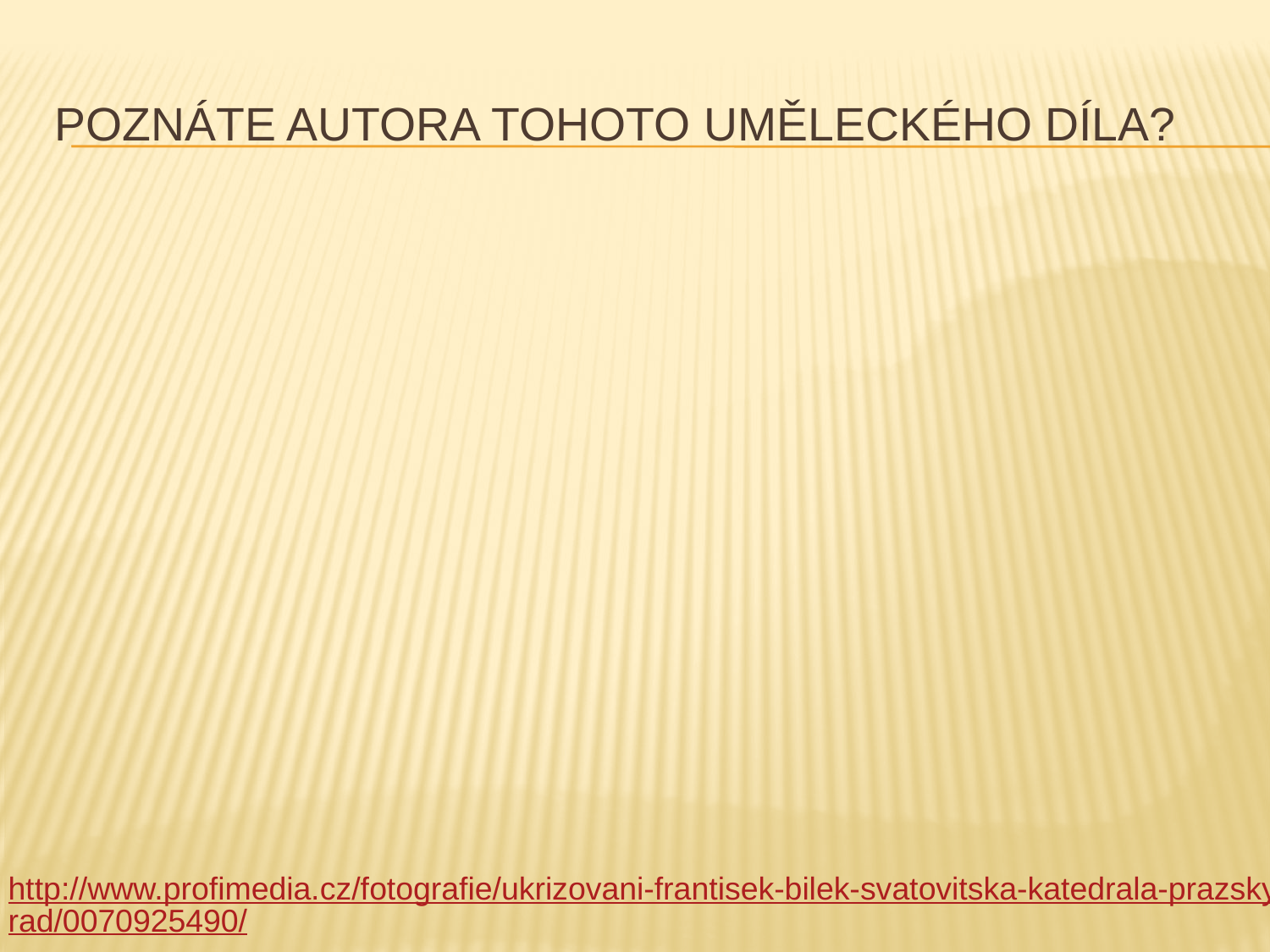

# Poznáte autora tohoto uměleckého díla?

http://www.profimedia.cz/fotografie/ukrizovani-frantisek-bilek-svatovitska-katedrala-prazsky-hrad/0070925490/